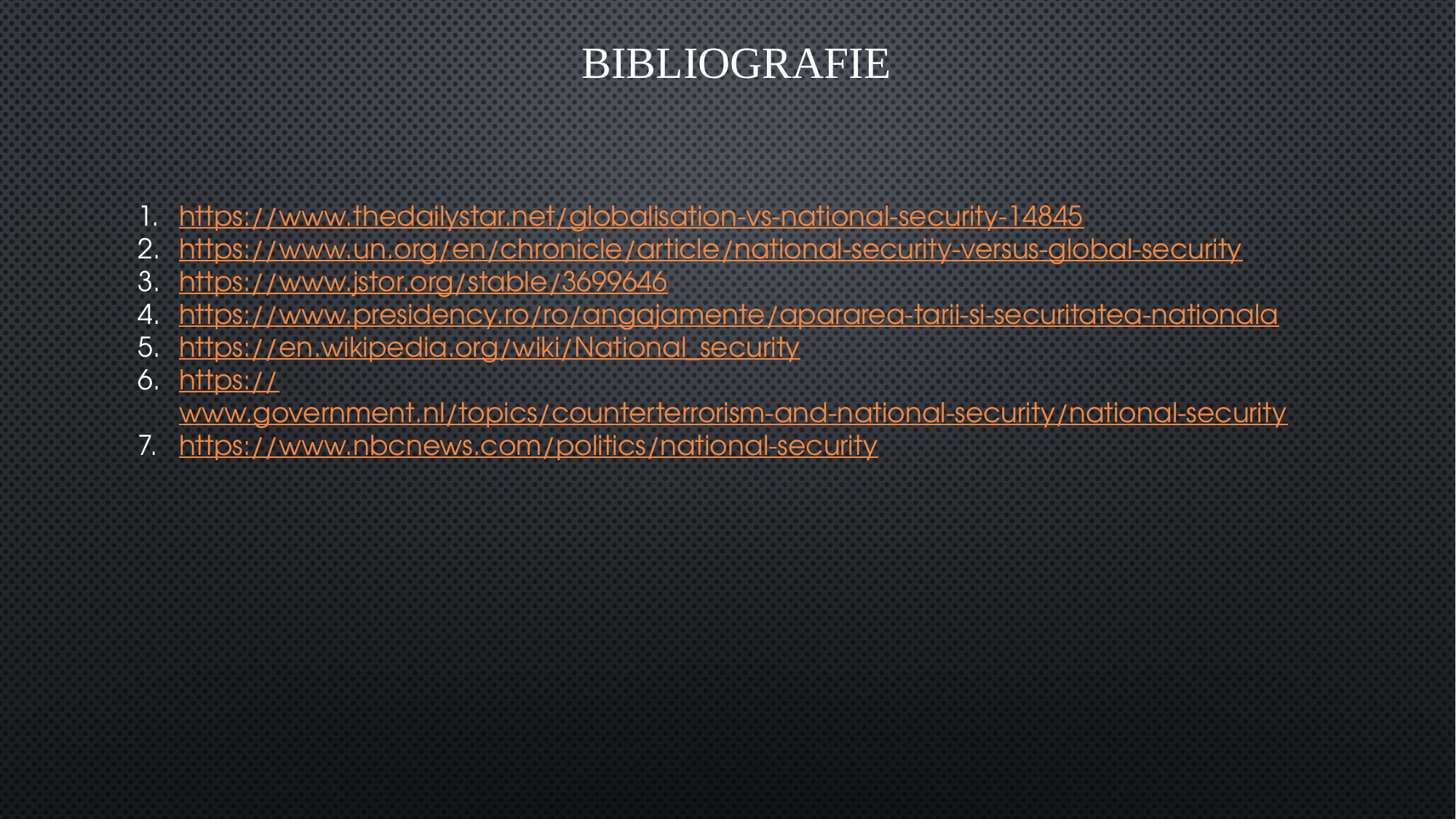

# Bibliografie
https://www.thedailystar.net/globalisation-vs-national-security-14845
https://www.un.org/en/chronicle/article/national-security-versus-global-security
https://www.jstor.org/stable/3699646
https://www.presidency.ro/ro/angajamente/apararea-tarii-si-securitatea-nationala
https://en.wikipedia.org/wiki/National_security
https://www.government.nl/topics/counterterrorism-and-national-security/national-security
https://www.nbcnews.com/politics/national-security